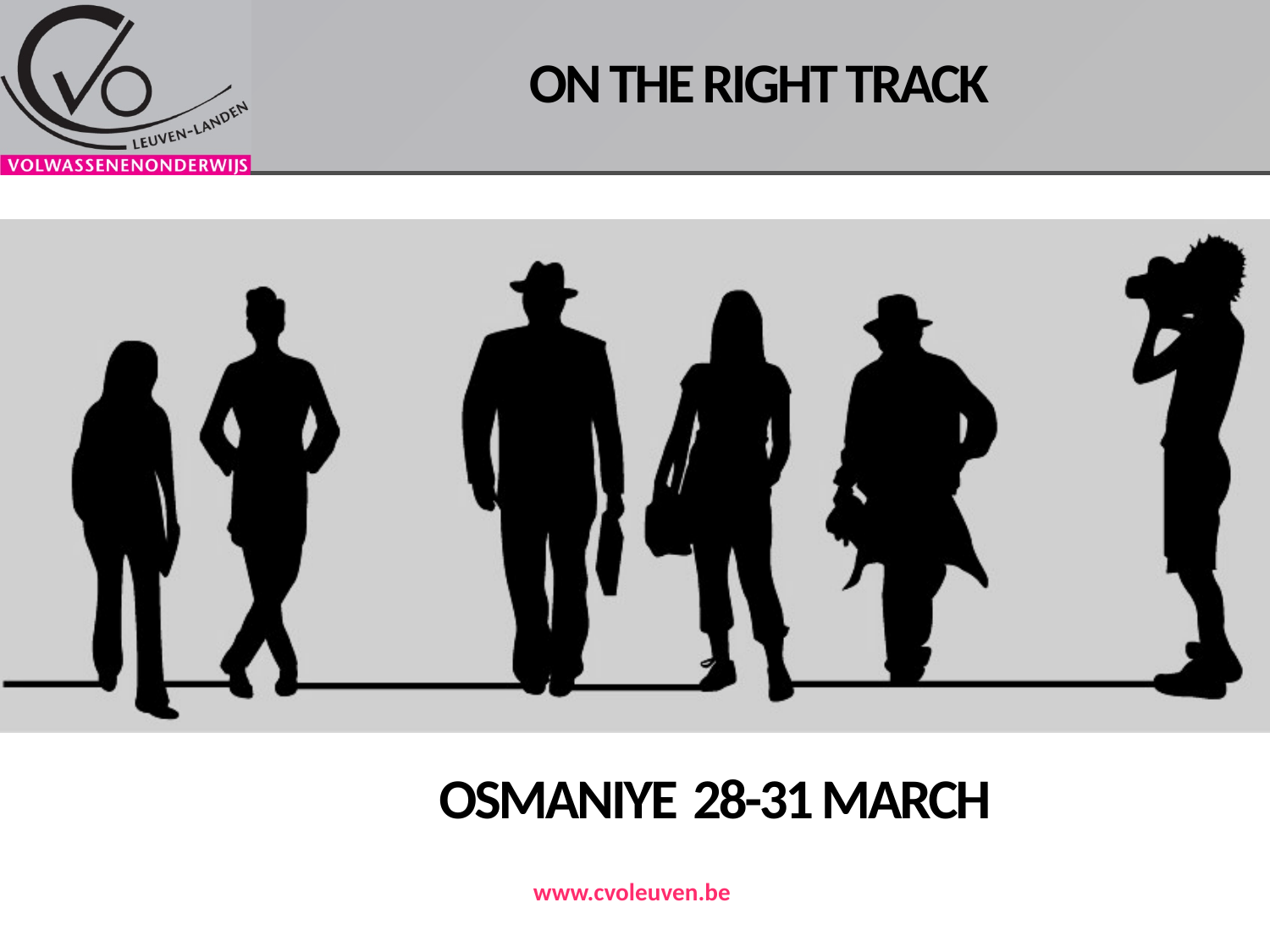

# On the right track
OSMANIYE 	28-31 MARCH
www.cvoleuven.be